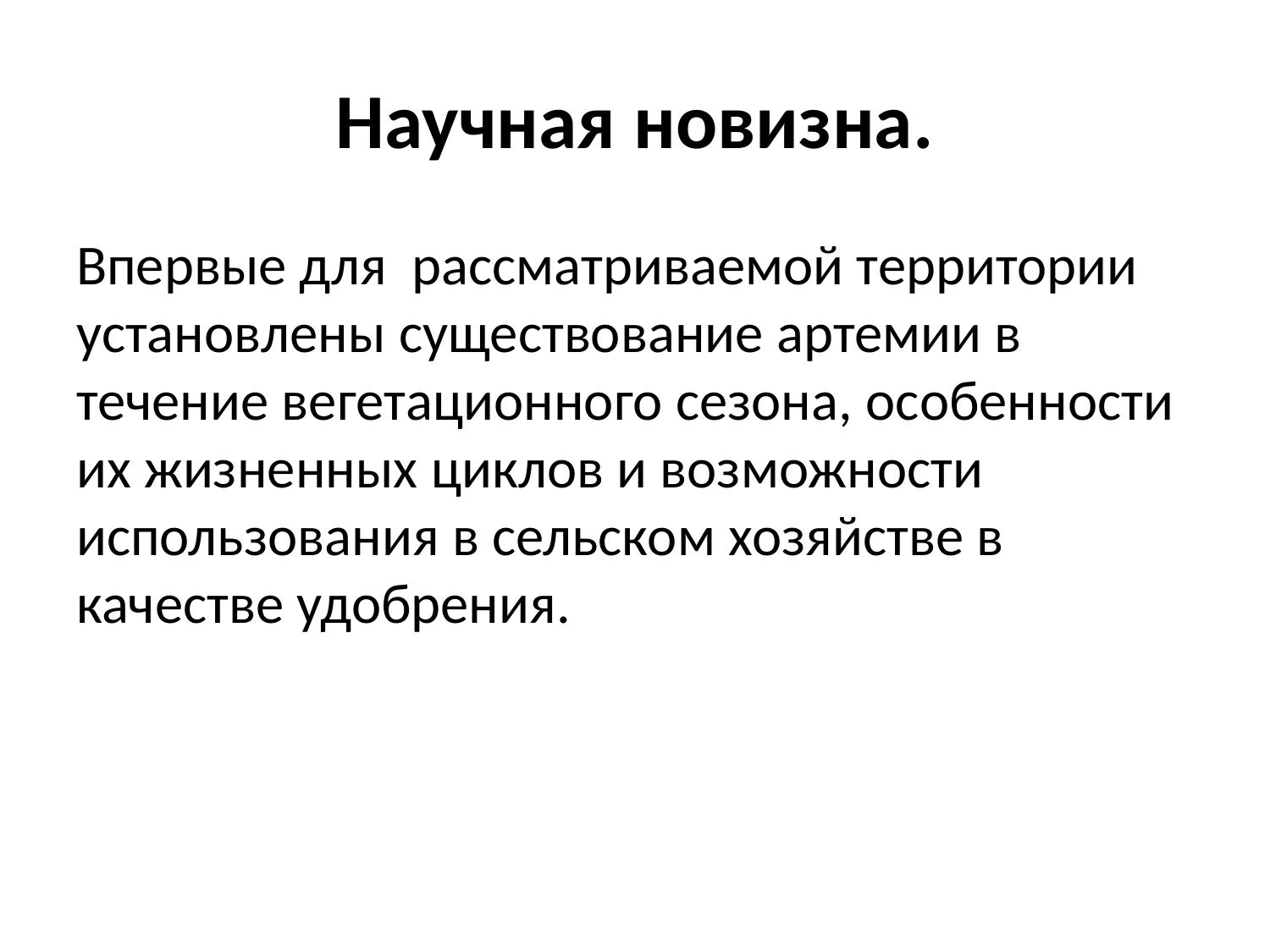

# Научная новизна.
Впервые для  рассматриваемой территории установлены существование артемии в течение вегетационного сезона, особенности их жизненных циклов и возможности  использования в сельском хозяйстве в качестве удобрения.